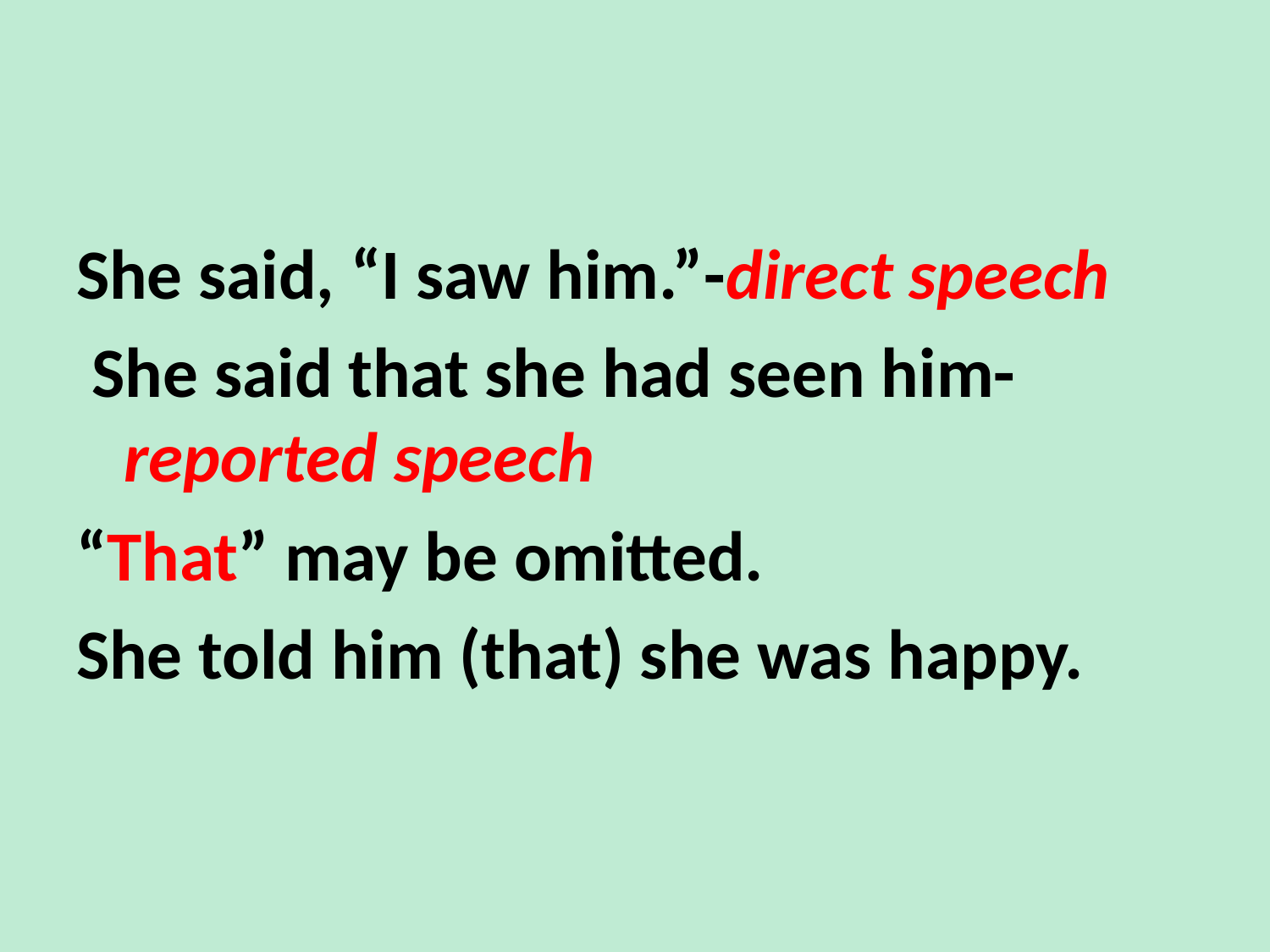

#
She said, “I saw him.”-direct speech
 She said that she had seen him-reported speech
“That” may be omitted.
She told him (that) she was happy.